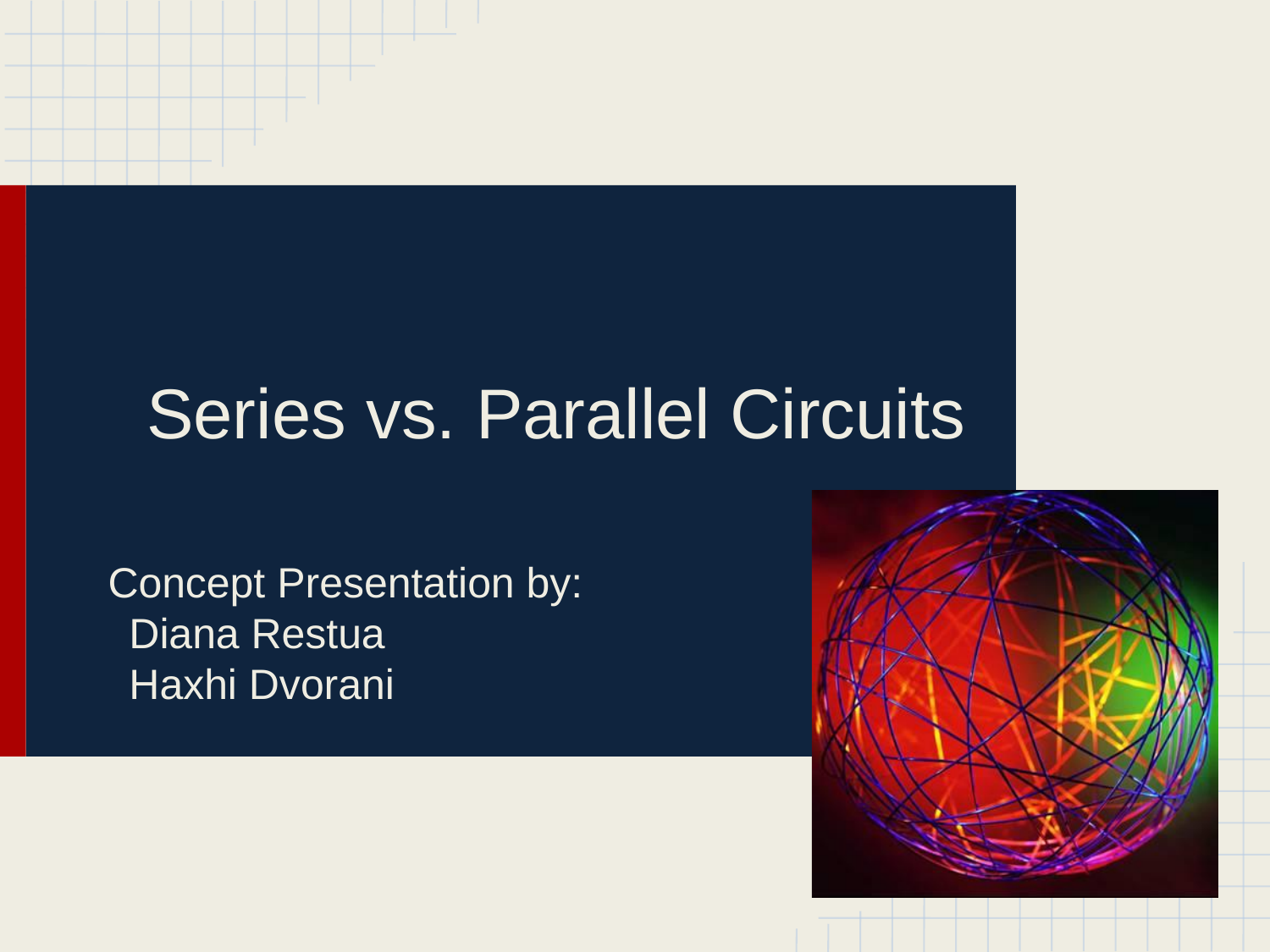

# Series vs. Parallel Circuits

Concept Presentation by:
Diana Restua
Haxhi Dvorani